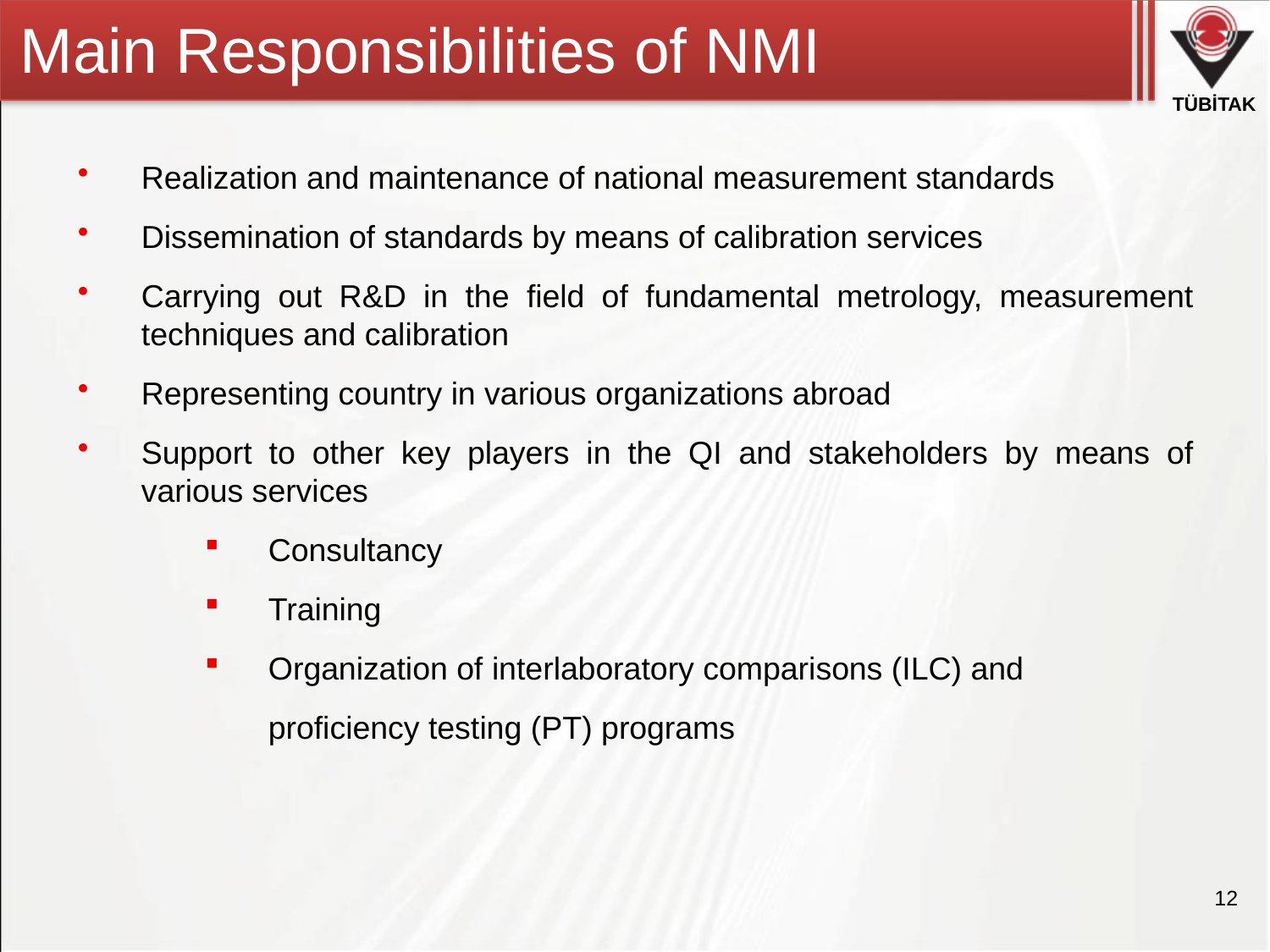

Main Responsibilities of NMI
Realization and maintenance of national measurement standards
Dissemination of standards by means of calibration services
Carrying out R&D in the field of fundamental metrology, measurement techniques and calibration
Representing country in various organizations abroad
Support to other key players in the QI and stakeholders by means of various services
Consultancy
Training
Organization of interlaboratory comparisons (ILC) and
	proficiency testing (PT) programs

12